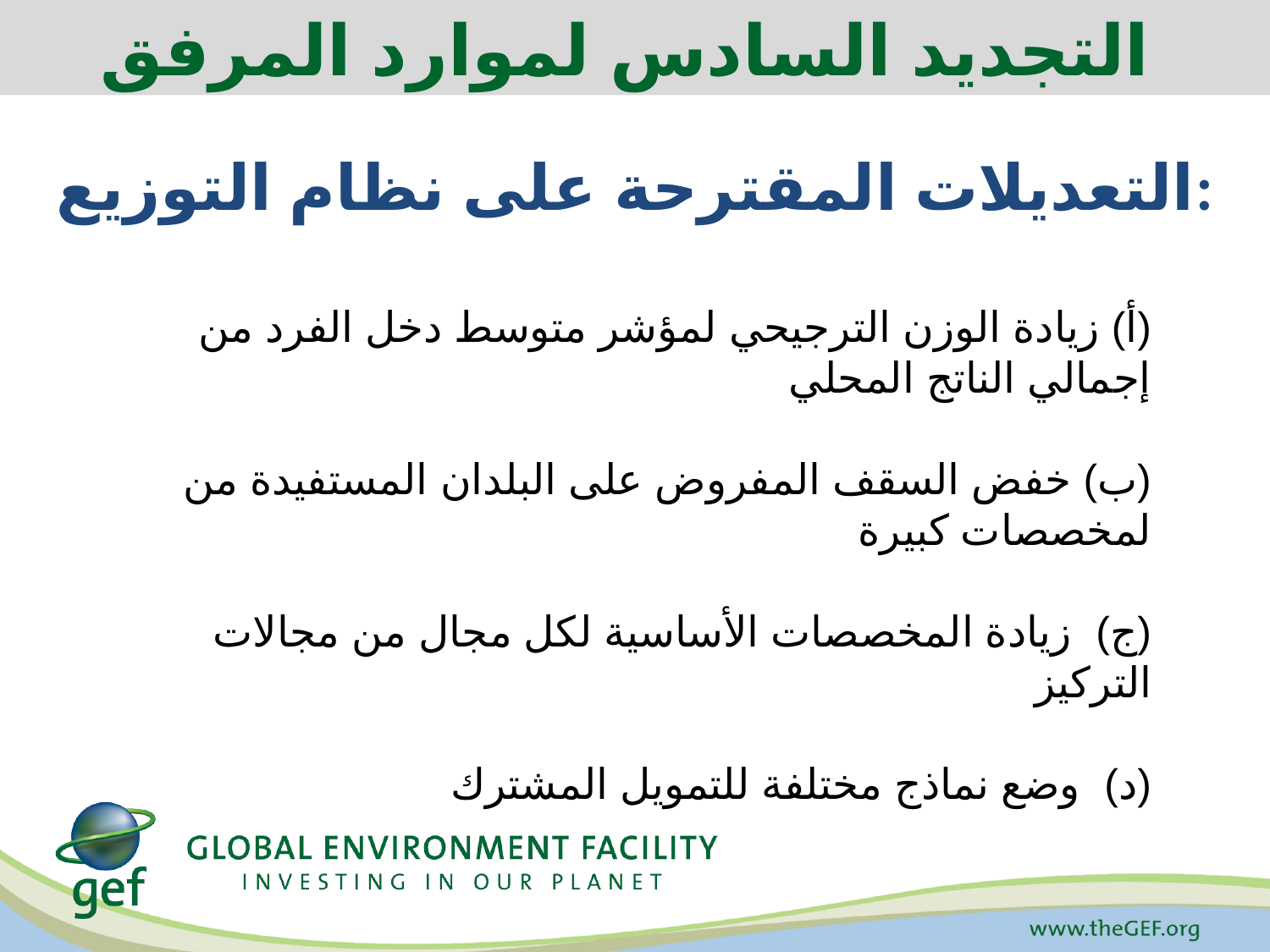

التجديد السادس لموارد المرفق
# التعديلات المقترحة على نظام التوزيع:

(أ) زيادة الوزن الترجيحي لمؤشر متوسط دخل الفرد من إجمالي الناتج المحلي

(ب) خفض السقف المفروض على البلدان المستفيدة من لمخصصات كبيرة

(ج)  زيادة المخصصات الأساسية لكل مجال من مجالات التركيز

(د)  وضع نماذج مختلفة للتمويل المشترك